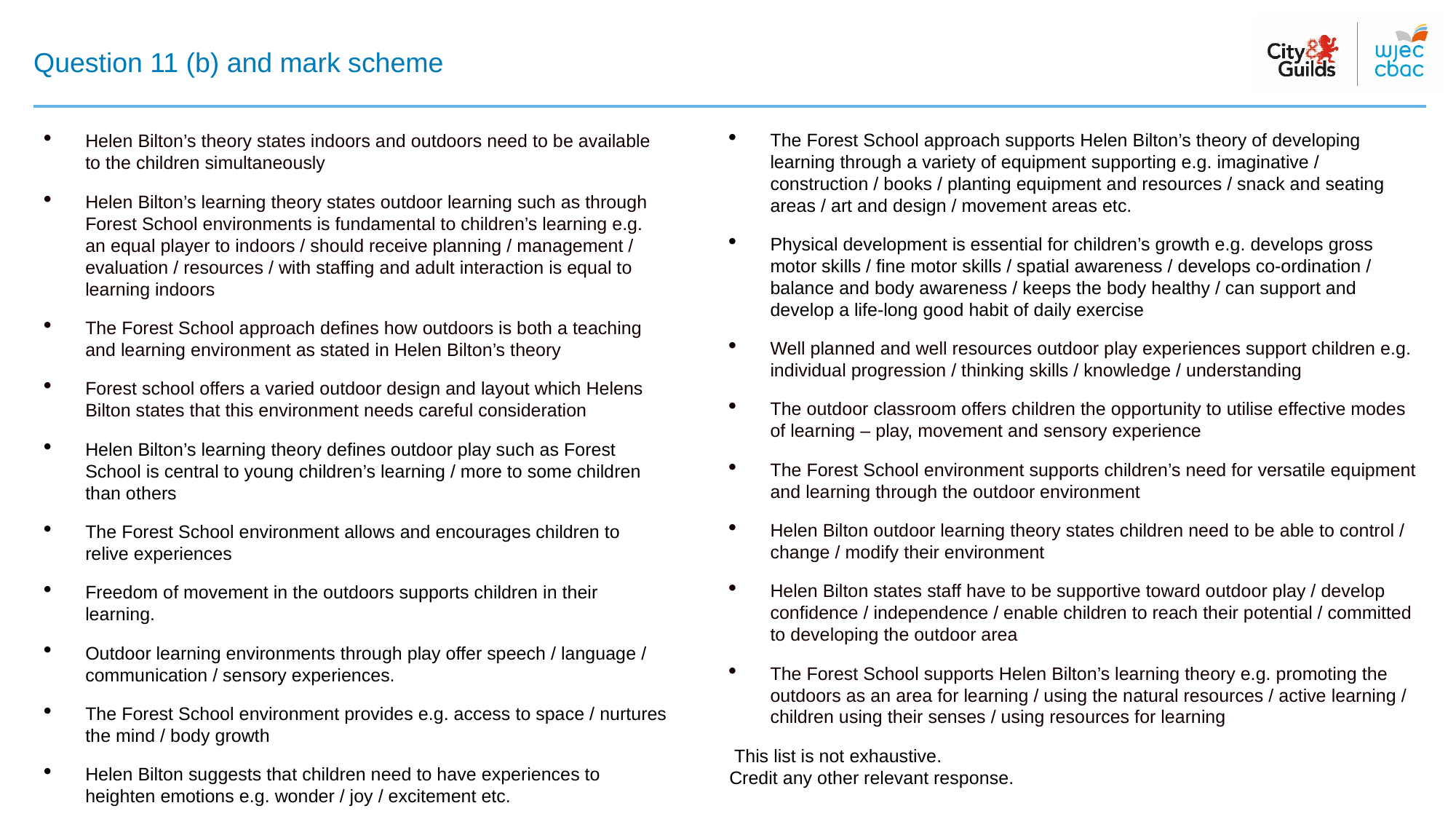

# Question 11 (b) and mark scheme
The Forest School approach supports Helen Bilton’s theory of developing learning through a variety of equipment supporting e.g. imaginative / construction / books / planting equipment and resources / snack and seating areas / art and design / movement areas etc.
Physical development is essential for children’s growth e.g. develops gross motor skills / fine motor skills / spatial awareness / develops co-ordination / balance and body awareness / keeps the body healthy / can support and develop a life-long good habit of daily exercise
Well planned and well resources outdoor play experiences support children e.g. individual progression / thinking skills / knowledge / understanding
The outdoor classroom offers children the opportunity to utilise effective modes of learning – play, movement and sensory experience
The Forest School environment supports children’s need for versatile equipment and learning through the outdoor environment
Helen Bilton outdoor learning theory states children need to be able to control / change / modify their environment
Helen Bilton states staff have to be supportive toward outdoor play / develop confidence / independence / enable children to reach their potential / committed to developing the outdoor area
The Forest School supports Helen Bilton’s learning theory e.g. promoting the outdoors as an area for learning / using the natural resources / active learning / children using their senses / using resources for learning
 This list is not exhaustive.
Credit any other relevant response.
Helen Bilton’s theory states indoors and outdoors need to be available to the children simultaneously
Helen Bilton’s learning theory states outdoor learning such as through Forest School environments is fundamental to children’s learning e.g. an equal player to indoors / should receive planning / management / evaluation / resources / with staffing and adult interaction is equal to learning indoors
The Forest School approach defines how outdoors is both a teaching and learning environment as stated in Helen Bilton’s theory
Forest school offers a varied outdoor design and layout which Helens Bilton states that this environment needs careful consideration
Helen Bilton’s learning theory defines outdoor play such as Forest School is central to young children’s learning / more to some children than others
The Forest School environment allows and encourages children to relive experiences
Freedom of movement in the outdoors supports children in their learning.
Outdoor learning environments through play offer speech / language / communication / sensory experiences.
The Forest School environment provides e.g. access to space / nurtures the mind / body growth
Helen Bilton suggests that children need to have experiences to heighten emotions e.g. wonder / joy / excitement etc.